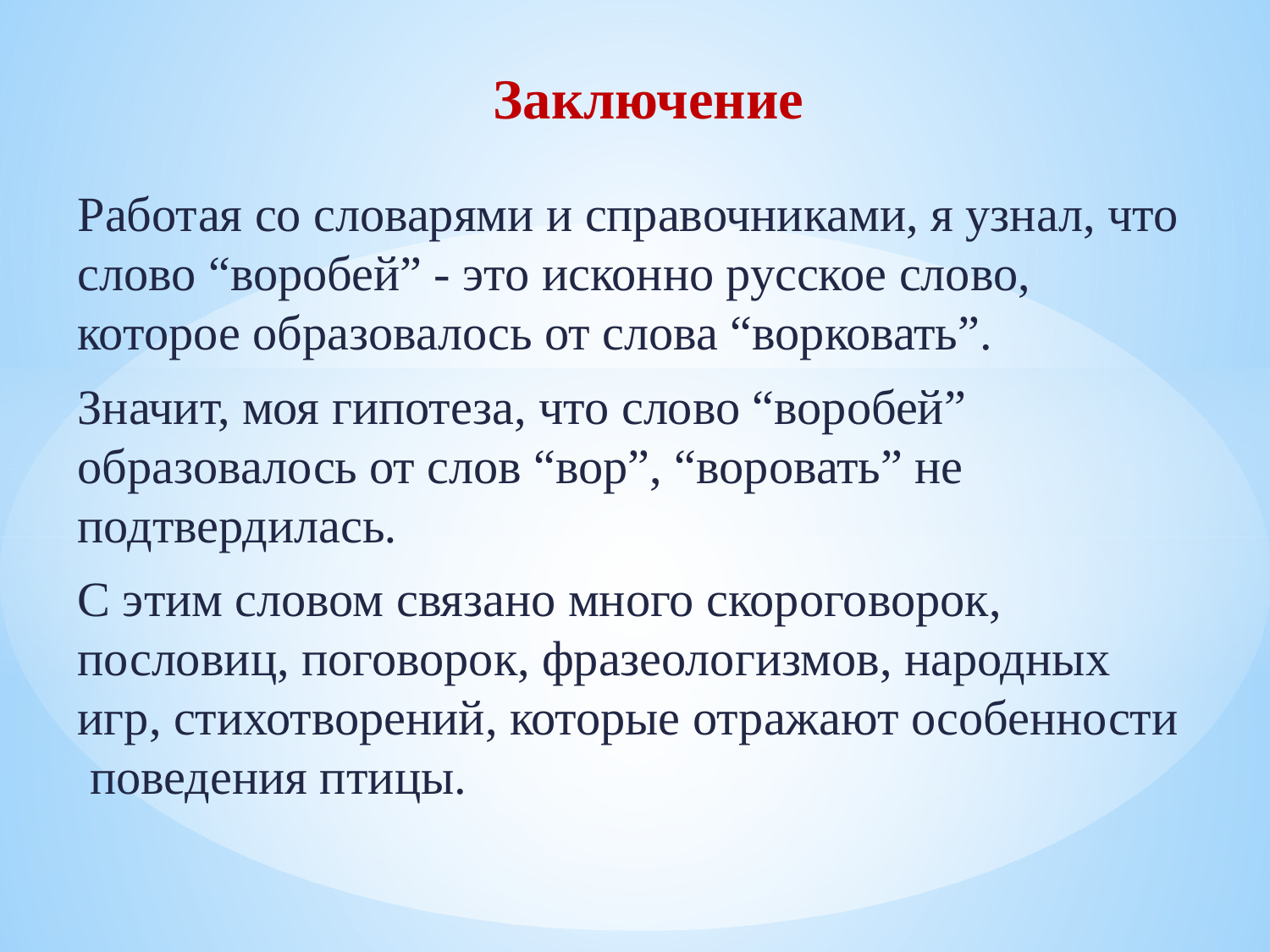

# Заключение
Работая со словарями и справочниками, я узнал, что слово “воробей” - это исконно русское слово, которое образовалось от слова “ворковать”.
Значит, моя гипотеза, что слово “воробей” образовалось от слов “вор”, “воровать” не подтвердилась.
С этим словом связано много скороговорок, пословиц, поговорок, фразеологизмов, народных игр, стихотворений, которые отражают особенности  поведения птицы.